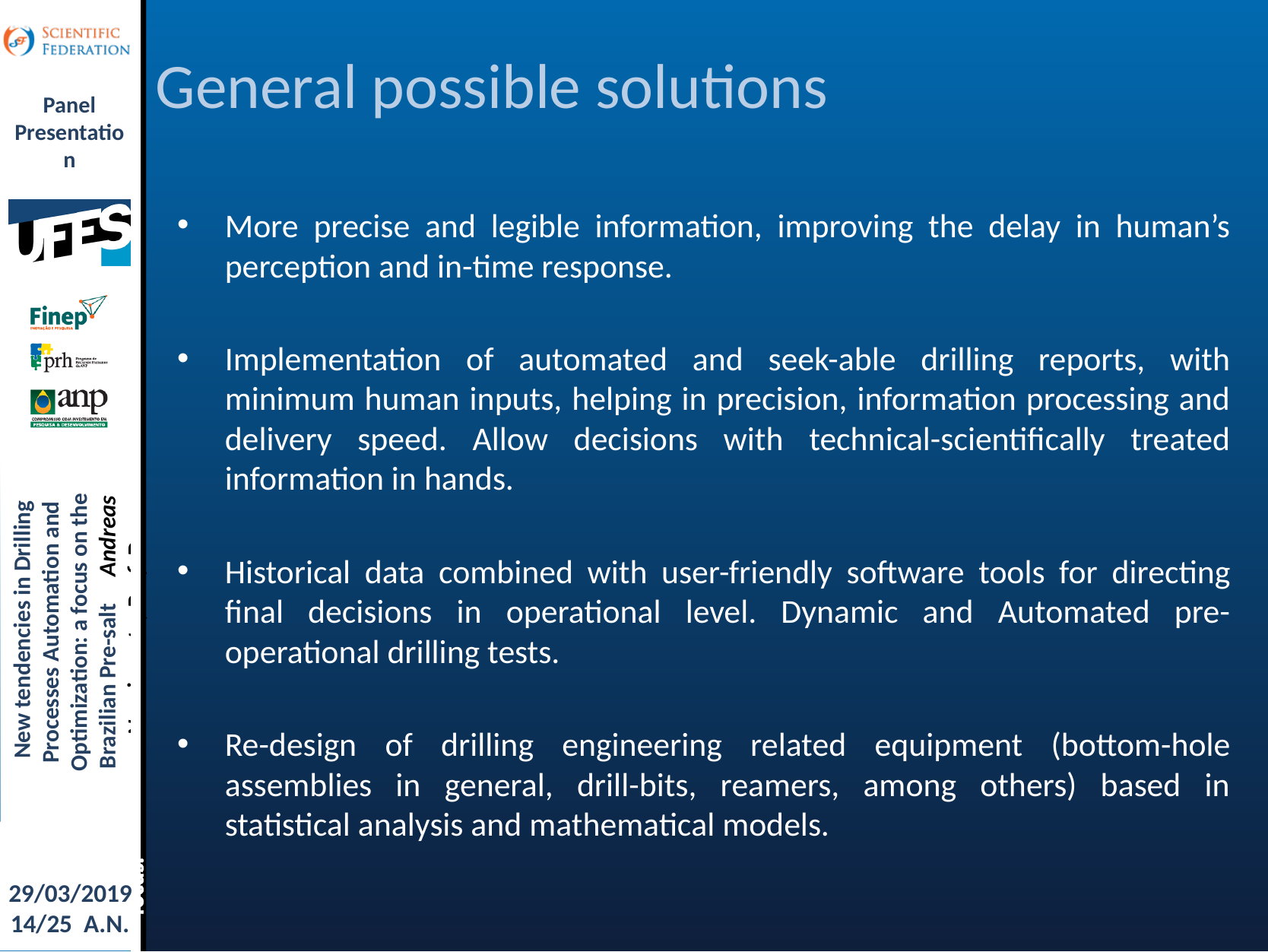

# General possible solutions

More precise and legible information, improving the delay in human’s perception and in-time response.

Implementation of automated and seek-able drilling reports, with minimum human inputs, helping in precision, information processing and delivery speed. Allow decisions with technical-scientifically treated information in hands.

Historical data combined with user-friendly software tools for directing final decisions in operational level. Dynamic and Automated pre-operational drilling tests.

Re-design of drilling engineering related equipment (bottom-hole assemblies in general, drill-bits, reamers, among others) based in statistical analysis and mathematical models.

29/03/2019
14/25  A.N.